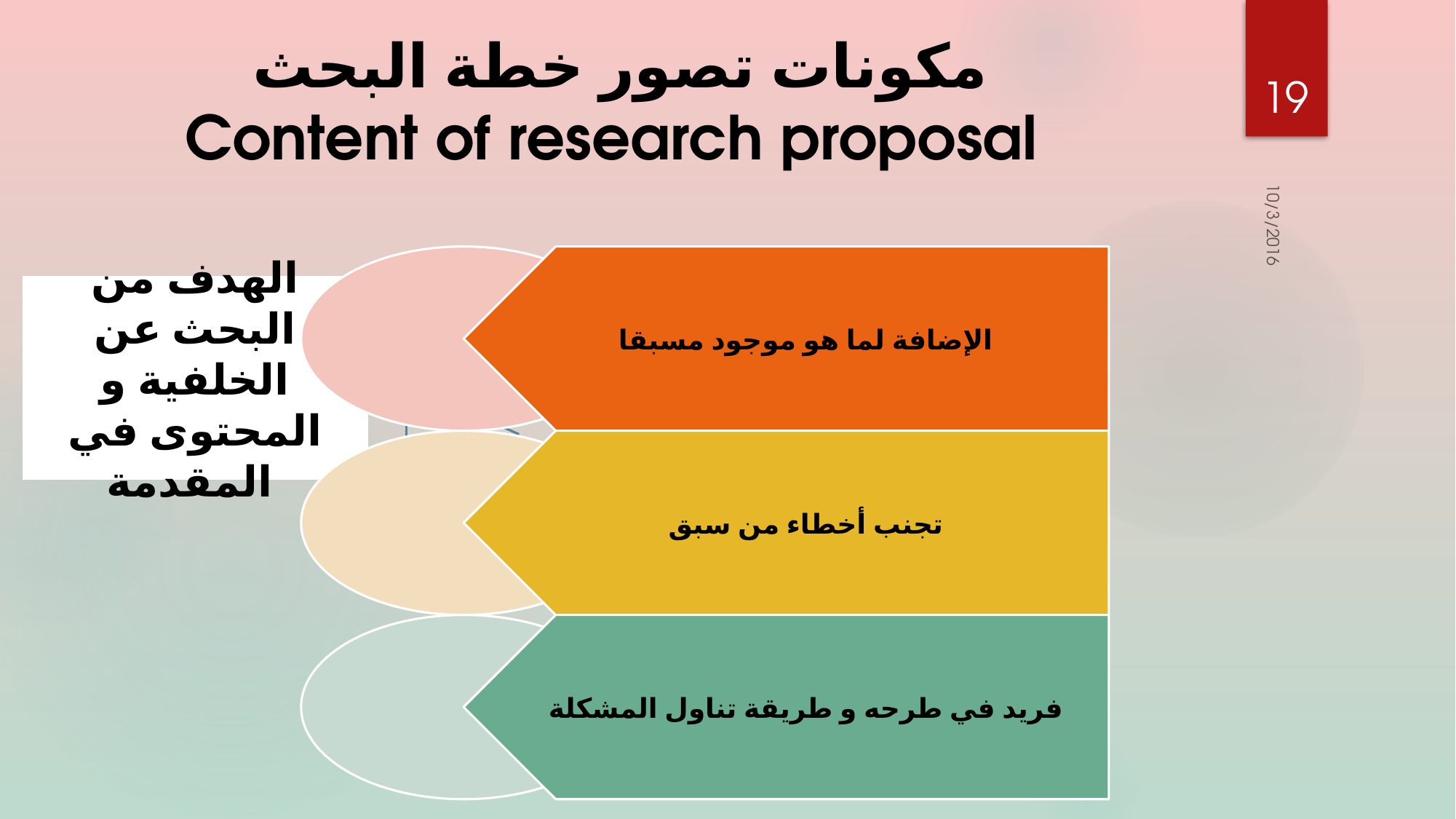

# مكونات تصور خطة البحث Content of research proposal
19
10/3/2016
تجنب أخطاء من سبق
فريد في طرحه و طريقة تناول المشكلة
الهدف من البحث عن الخلفية و المحتوى في المقدمة